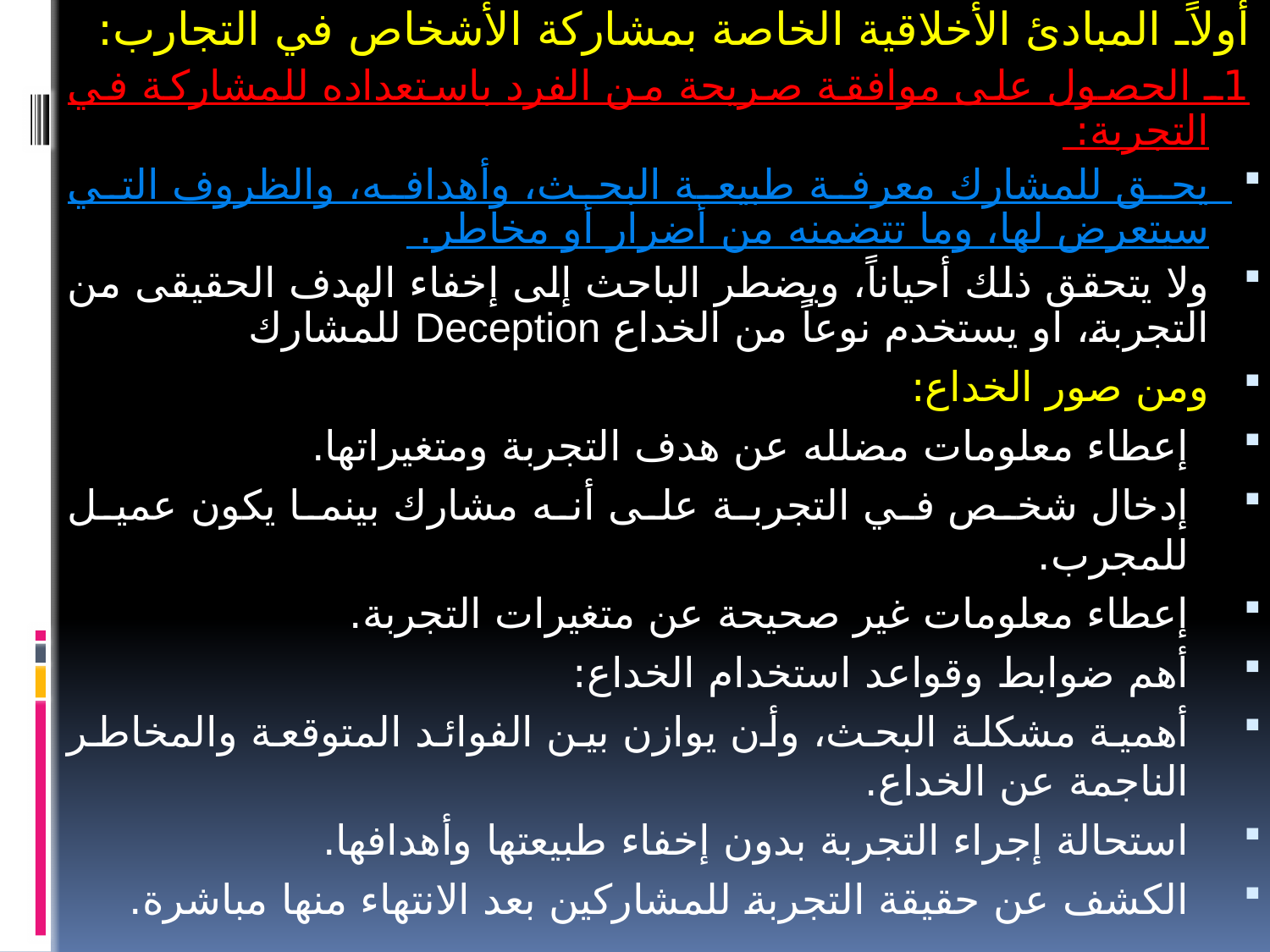

أولاًـ المبادئ الأخلاقية الخاصة بمشاركة الأشخاص في التجارب:
1ـ الحصول على موافقة صريحة من الفرد باستعداده للمشاركة في التجربة:
يحق للمشارك معرفة طبيعة البحث، وأهدافه، والظروف التي سيتعرض لها، وما تتضمنه من أضرار أو مخاطر.
ولا يتحقق ذلك أحياناً، ويضطر الباحث إلى إخفاء الهدف الحقيقى من التجربة، او يستخدم نوعاً من الخداع Deception للمشارك
ومن صور الخداع:
إعطاء معلومات مضلله عن هدف التجربة ومتغيراتها.
إدخال شخص في التجربة على أنه مشارك بينما يكون عميل للمجرب.
إعطاء معلومات غير صحيحة عن متغيرات التجربة.
أهم ضوابط وقواعد استخدام الخداع:
أهمية مشكلة البحث، وأن يوازن بين الفوائد المتوقعة والمخاطر الناجمة عن الخداع.
استحالة إجراء التجربة بدون إخفاء طبيعتها وأهدافها.
الكشف عن حقيقة التجربة للمشاركين بعد الانتهاء منها مباشرة.